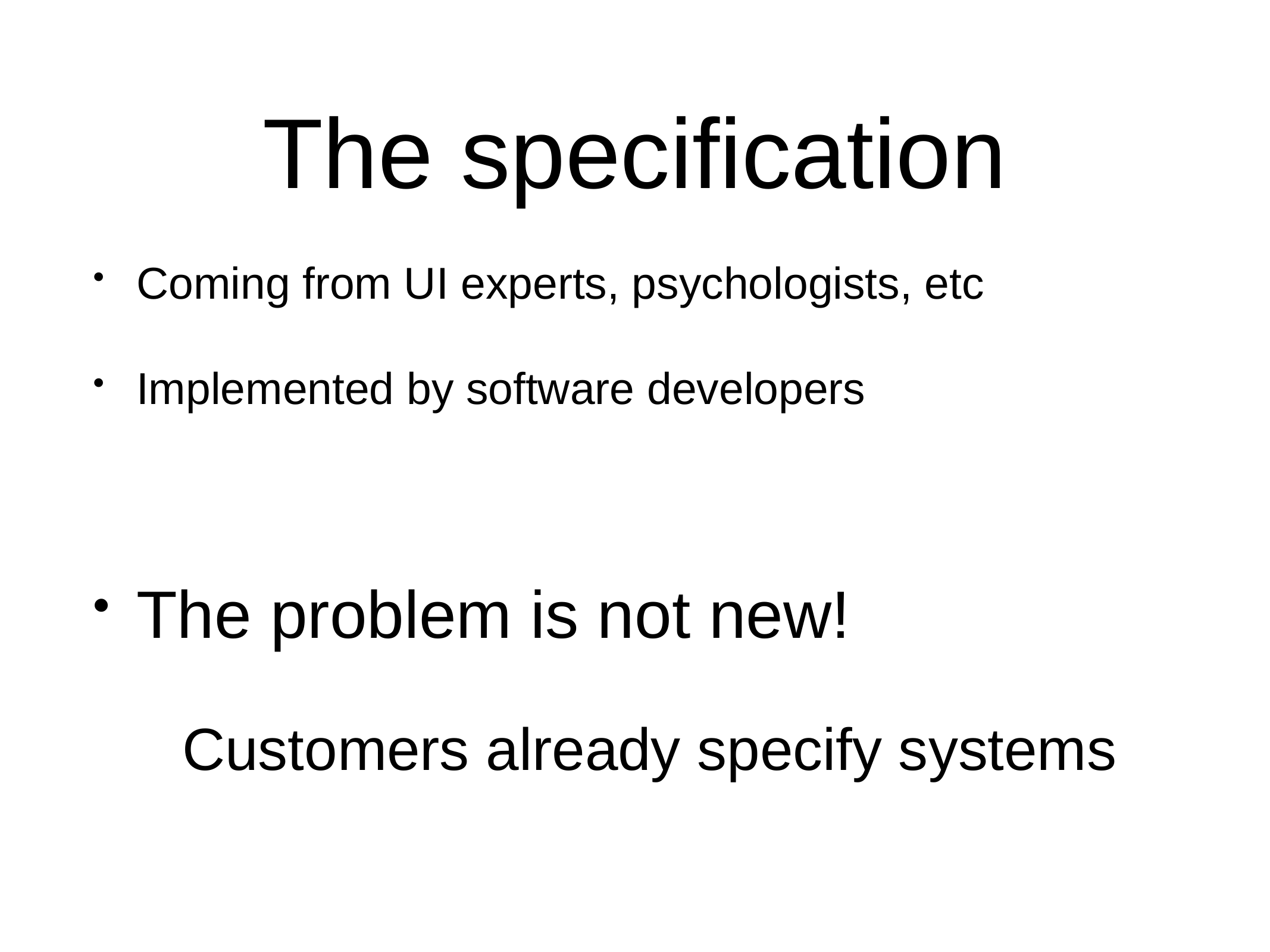

# The specification
Coming from UI experts, psychologists, etc
Implemented by software developers

The problem is not new!
	Customers already specify systems